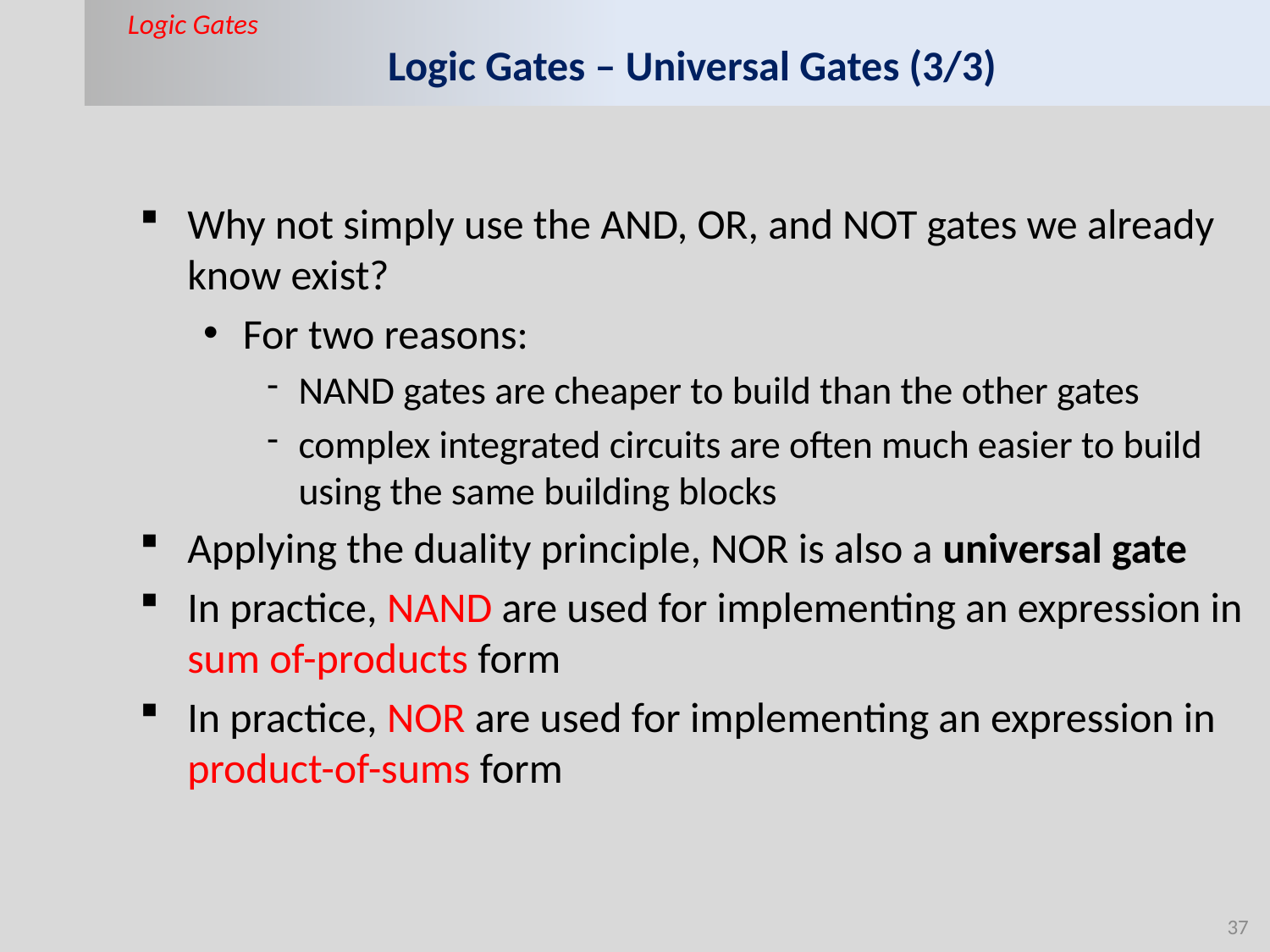

Logic Gates

# Logic Gates – Universal Gates (3/3)
Why not simply use the AND, OR, and NOT gates we already know exist?
For two reasons:
NAND gates are cheaper to build than the other gates
complex integrated circuits are often much easier to build using the same building blocks
Applying the duality principle, NOR is also a universal gate
In practice, NAND are used for implementing an expression in sum of-products form
In practice, NOR are used for implementing an expression in product-of-sums form